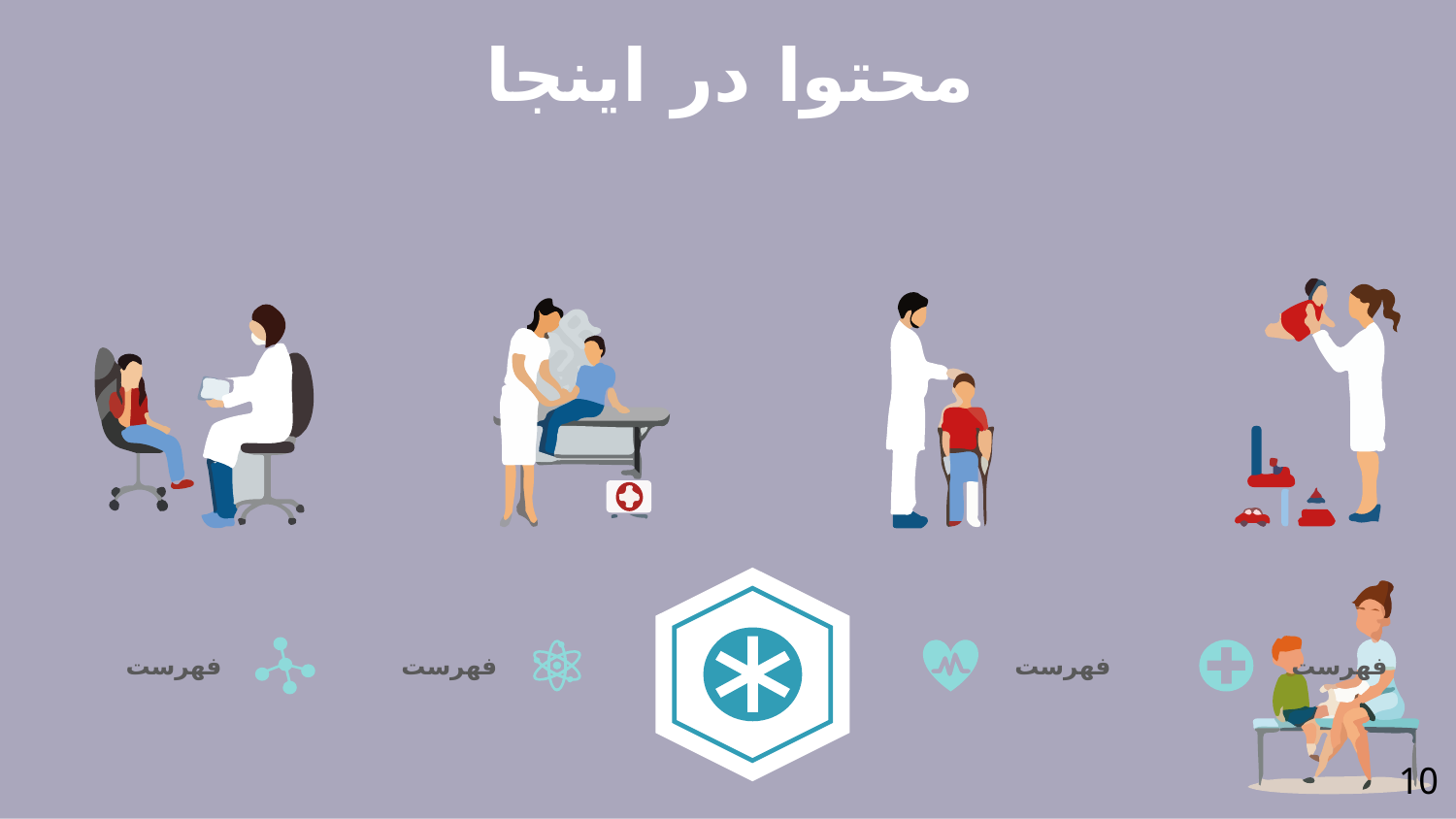

# محتوا در اینجا

فهرست
فهرست
فهرست
فهرست
10